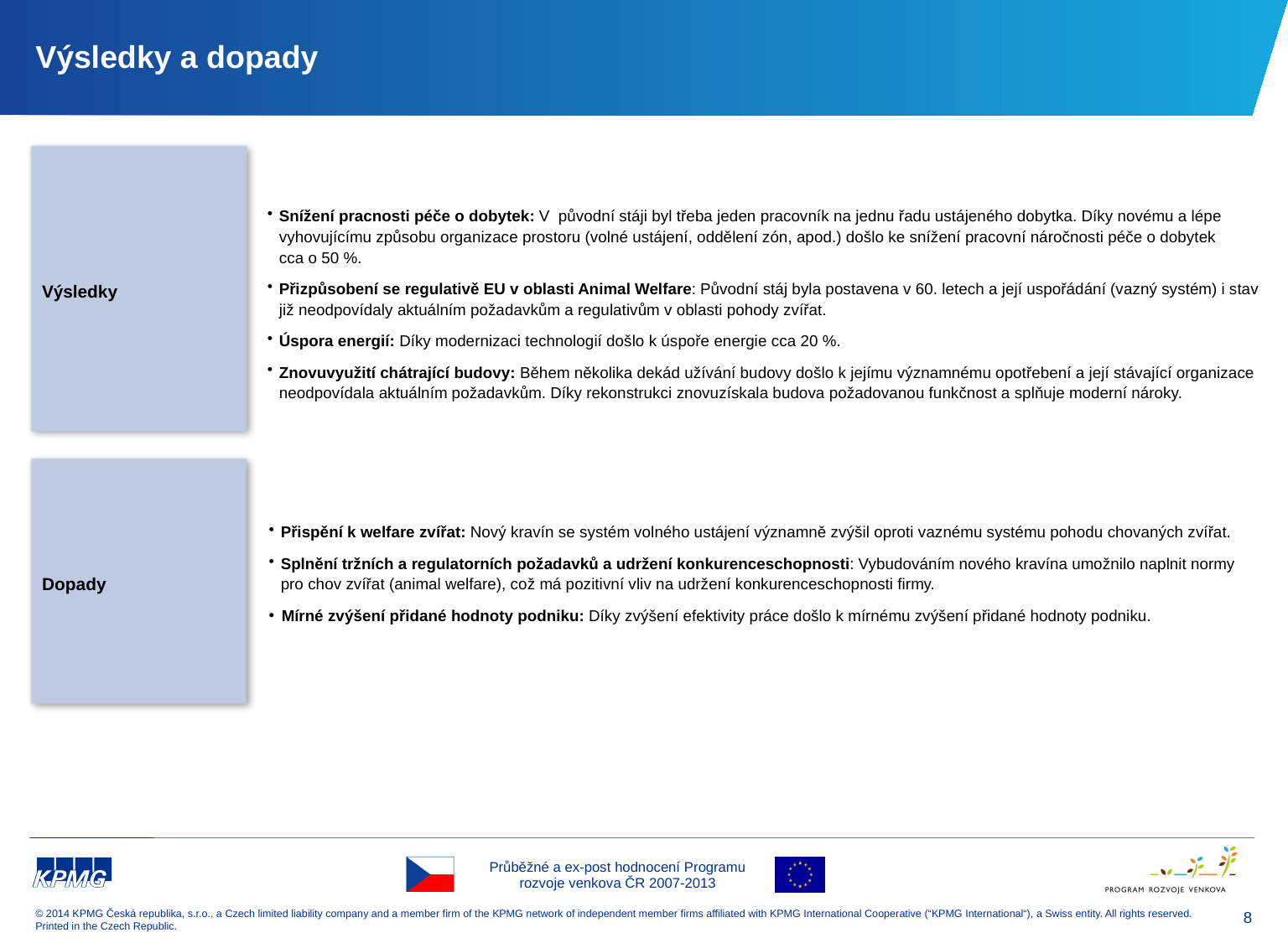

# Výsledky a dopady
Výsledky
Snížení pracnosti péče o dobytek: V  původní stáji byl třeba jeden pracovník na jednu řadu ustájeného dobytka. Díky novému a lépe vyhovujícímu způsobu organizace prostoru (volné ustájení, oddělení zón, apod.) došlo ke snížení pracovní náročnosti péče o dobytek
cca o 50 %.
Přizpůsobení se regulativě EU v oblasti Animal Welfare: Původní stáj byla postavena v 60. letech a její uspořádání (vazný systém) i stav již neodpovídaly aktuálním požadavkům a regulativům v oblasti pohody zvířat.
Úspora energií: Díky modernizaci technologií došlo k úspoře energie cca 20 %.
Znovuvyužití chátrající budovy: Během několika dekád užívání budovy došlo k jejímu významnému opotřebení a její stávající organizace neodpovídala aktuálním požadavkům. Díky rekonstrukci znovuzískala budova požadovanou funkčnost a splňuje moderní nároky.
Dopady
Přispění k welfare zvířat: Nový kravín se systém volného ustájení významně zvýšil oproti vaznému systému pohodu chovaných zvířat.
Splnění tržních a regulatorních požadavků a udržení konkurenceschopnosti: Vybudováním nového kravína umožnilo naplnit normy pro chov zvířat (animal welfare), což má pozitivní vliv na udržení konkurenceschopnosti firmy.
Mírné zvýšení přidané hodnoty podniku: Díky zvýšení efektivity práce došlo k mírnému zvýšení přidané hodnoty podniku.